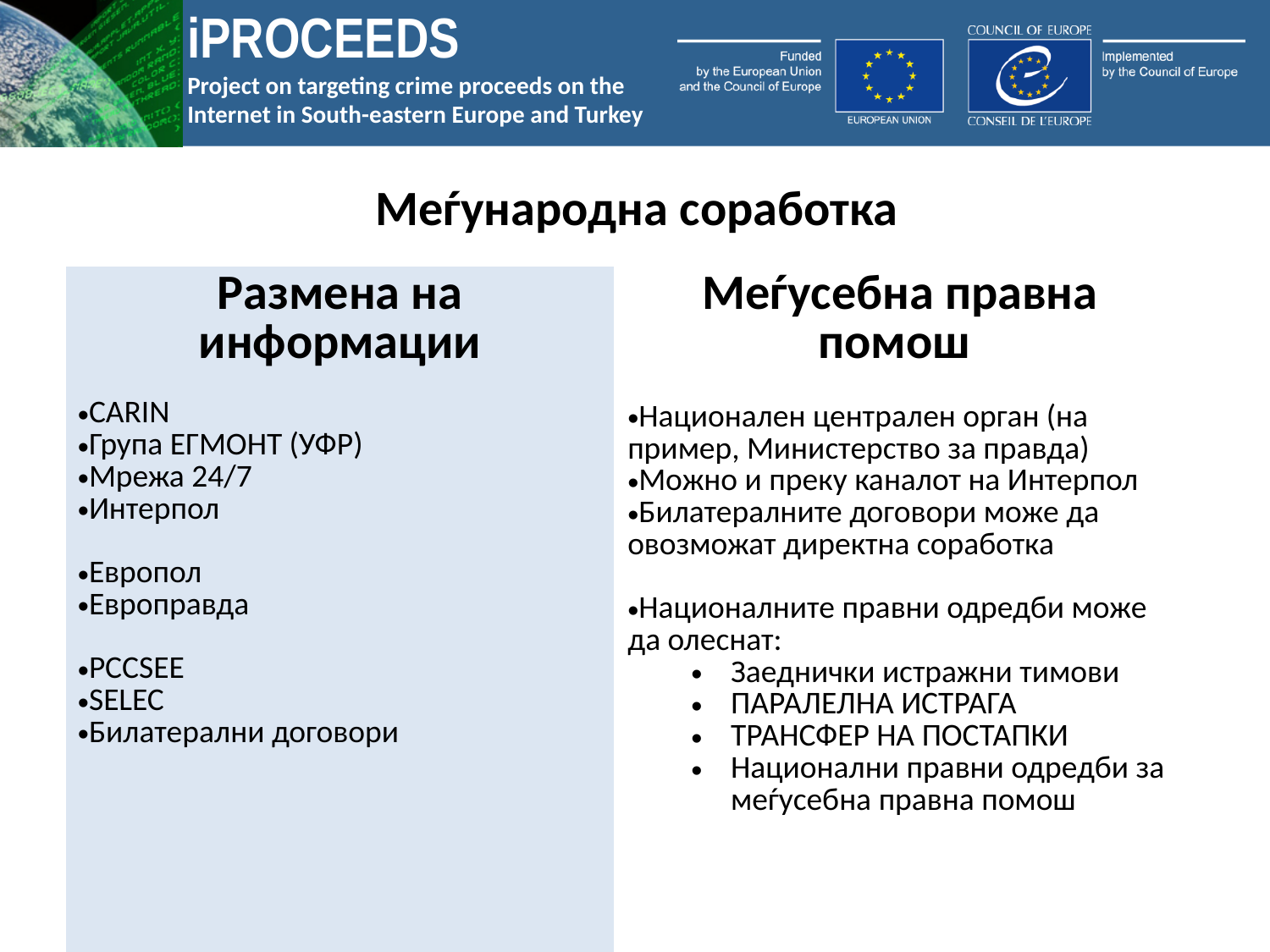

# Меѓународна соработка
| Размена на информации CARIN Група ЕГМОНТ (УФР) Мрежа 24/7 Интерпол Европол Европравда PCCSEE SELEC Билатерални договори | Меѓусебна правна помош Национален централен орган (на пример, Министерство за правда) Можно и преку каналот на Интерпол Билатералните договори може да овозможат директна соработка Националните правни одредби може да олеснат: Заеднички истражни тимови ПАРАЛЕЛНА ИСТРАГА ТРАНСФЕР НА ПОСТАПКИ Национални правни одредби за меѓусебна правна помош |
| --- | --- |